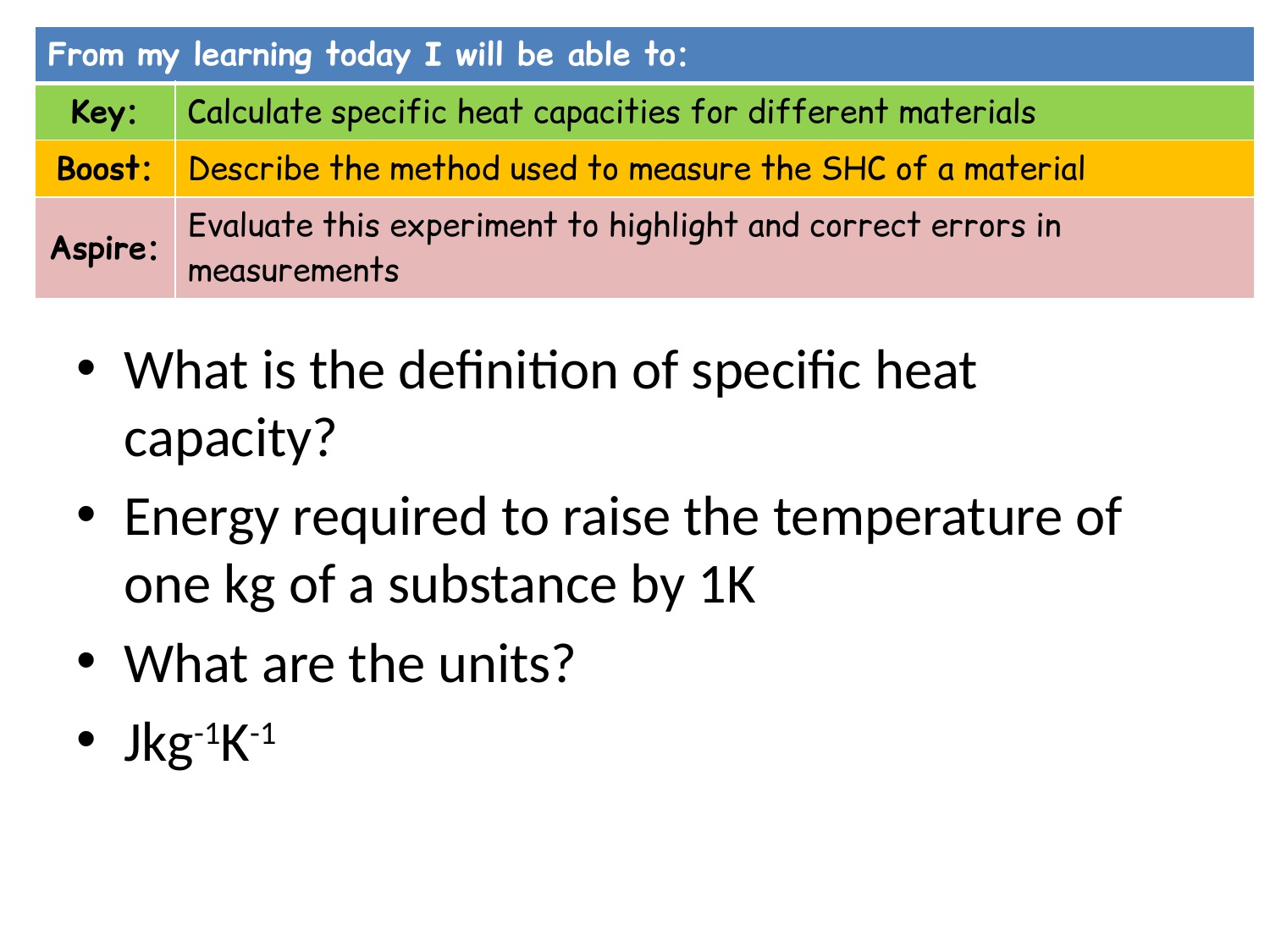

| From my learning today I will be able to: |  |
| --- | --- |
| Key: | Calculate specific heat capacities for different materials |
| Boost: | Describe the method used to measure the SHC of a material |
| Aspire: | Evaluate this experiment to highlight and correct errors in measurements |
#
What is the definition of specific heat capacity?
Energy required to raise the temperature of one kg of a substance by 1K
What are the units?
Jkg-1K-1